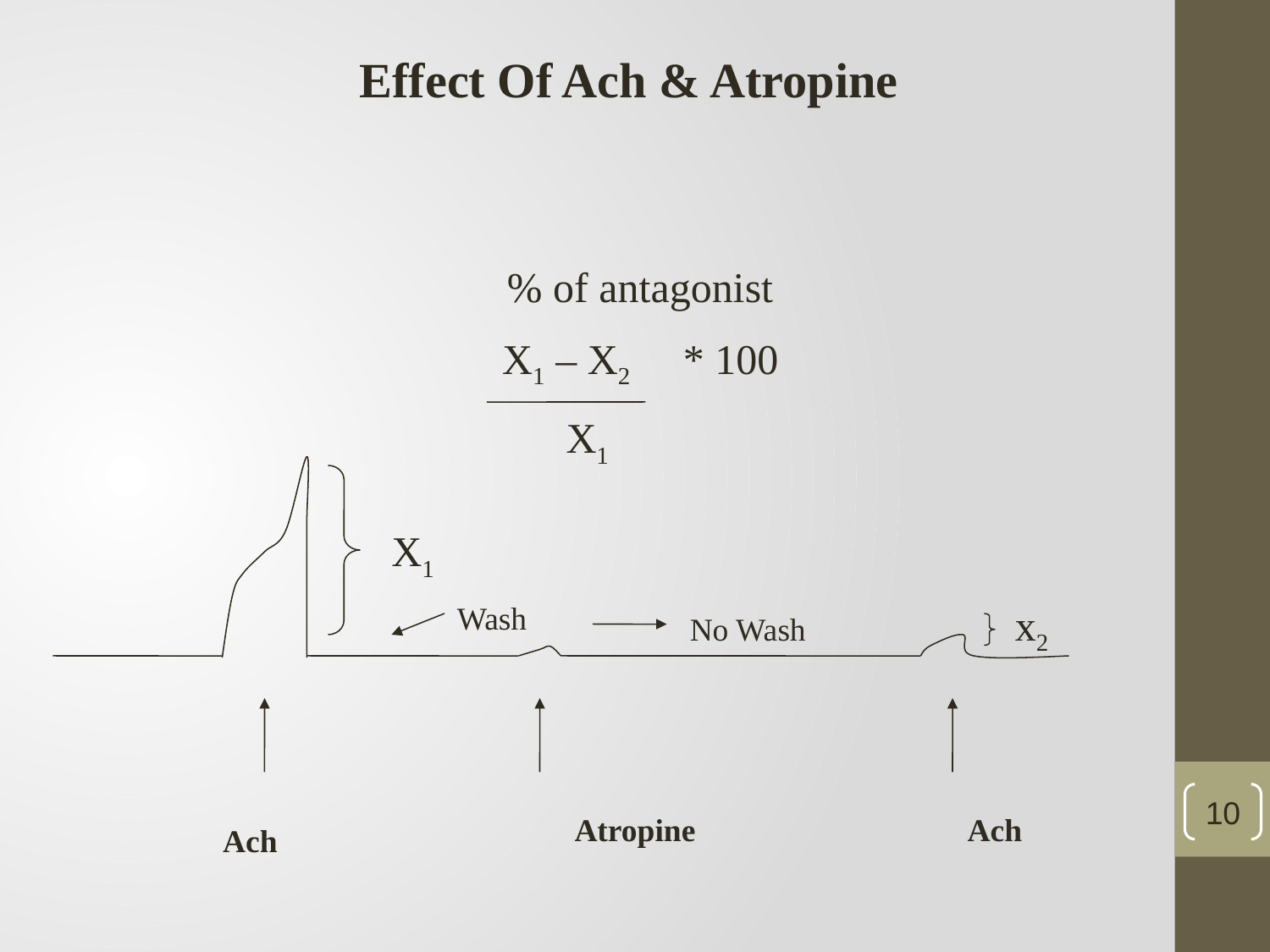

Effect Of Ach & Atropine
% of antagonist
X1 – X2     * 100
X1

X1
Wash
No Wash
x2

10
Atropine
Ach
Ach